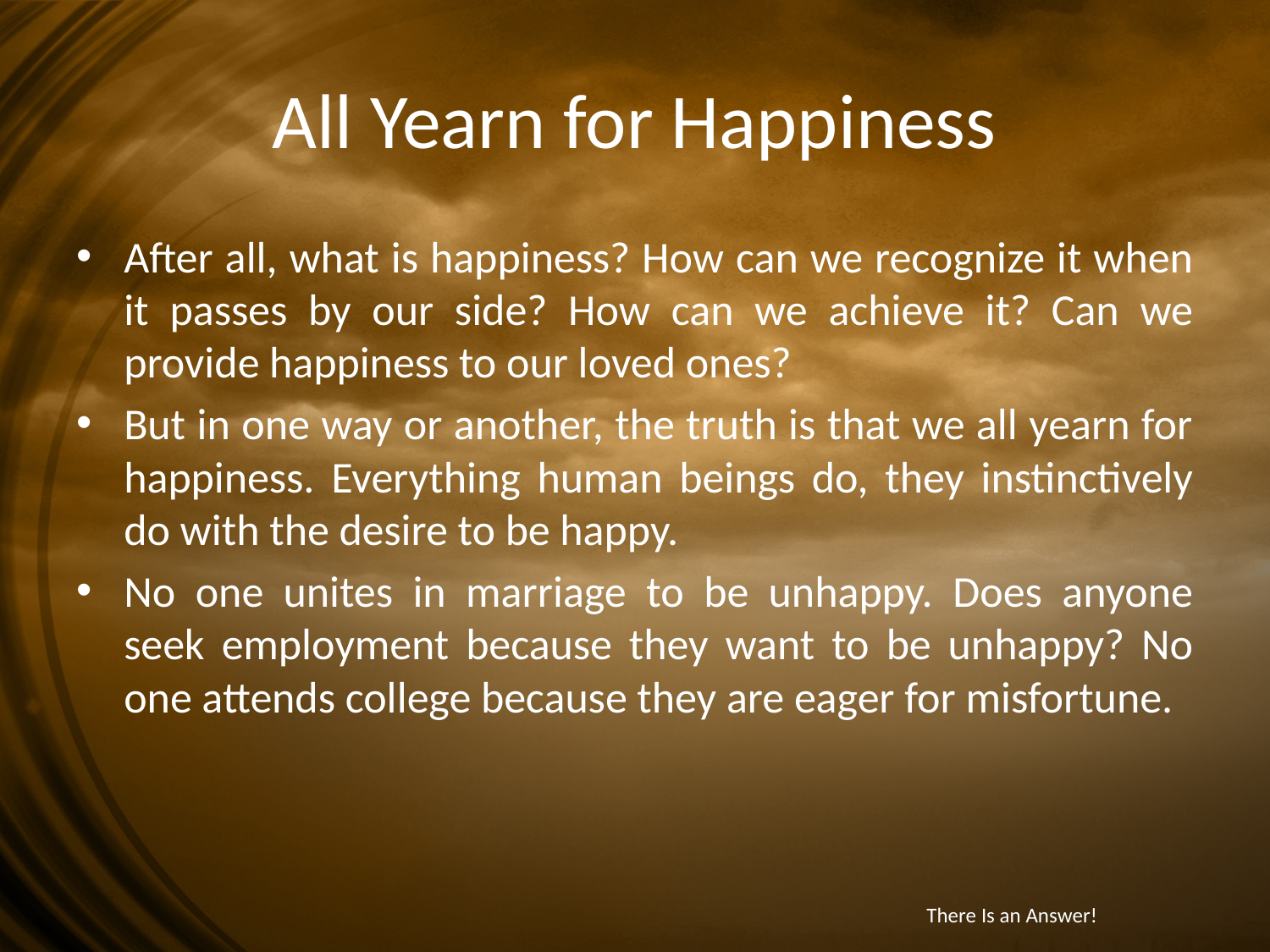

# All Yearn for Happiness
After all, what is happiness? How can we recognize it when it passes by our side? How can we achieve it? Can we provide happiness to our loved ones?
But in one way or another, the truth is that we all yearn for happiness. Everything human beings do, they instinctively do with the desire to be happy.
No one unites in marriage to be unhappy. Does anyone seek employment because they want to be unhappy? No one attends college because they are eager for misfortune.
There Is an Answer!